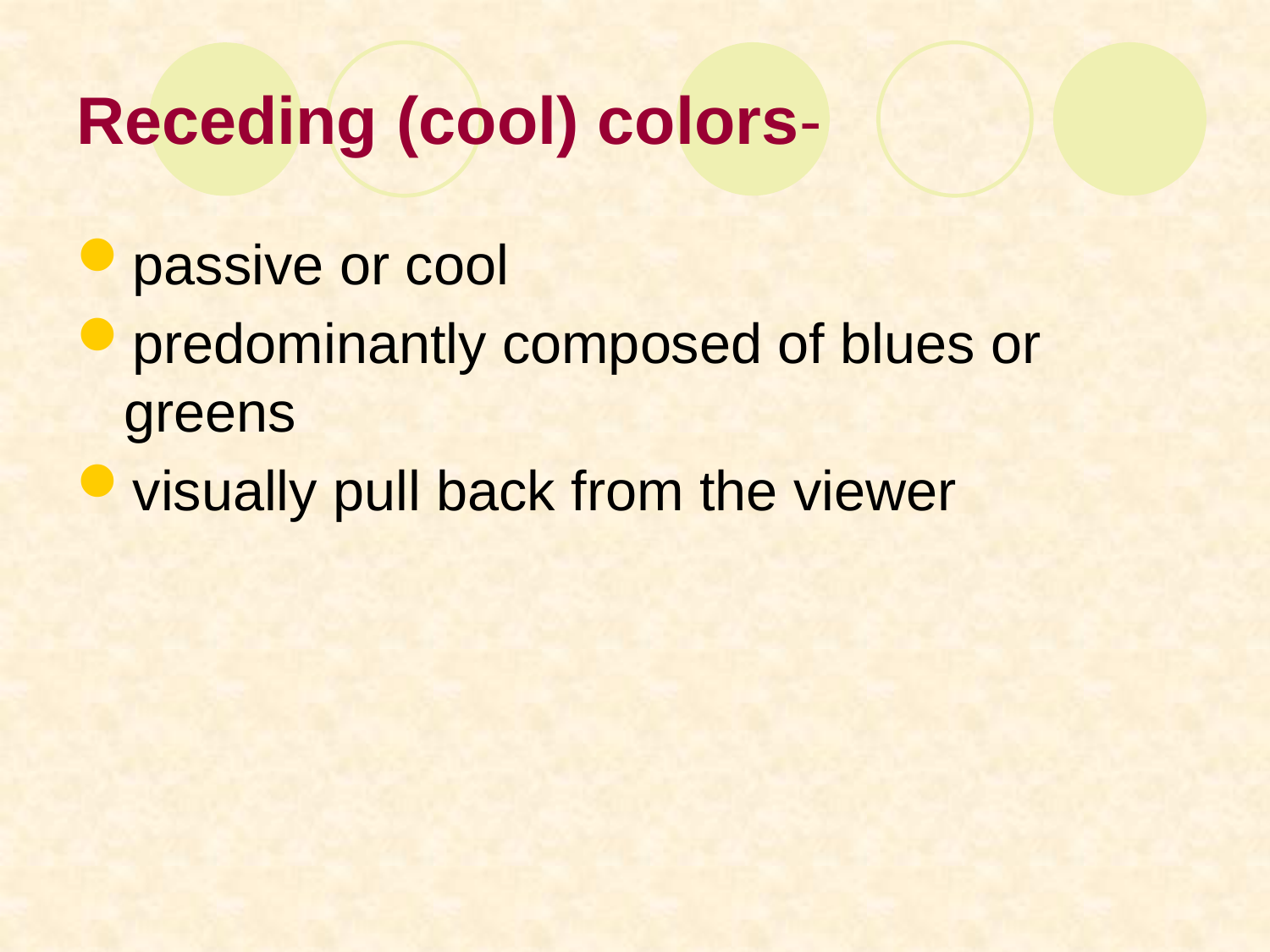

# Receding (cool) colors-
passive or cool
predominantly composed of blues or greens
visually pull back from the viewer